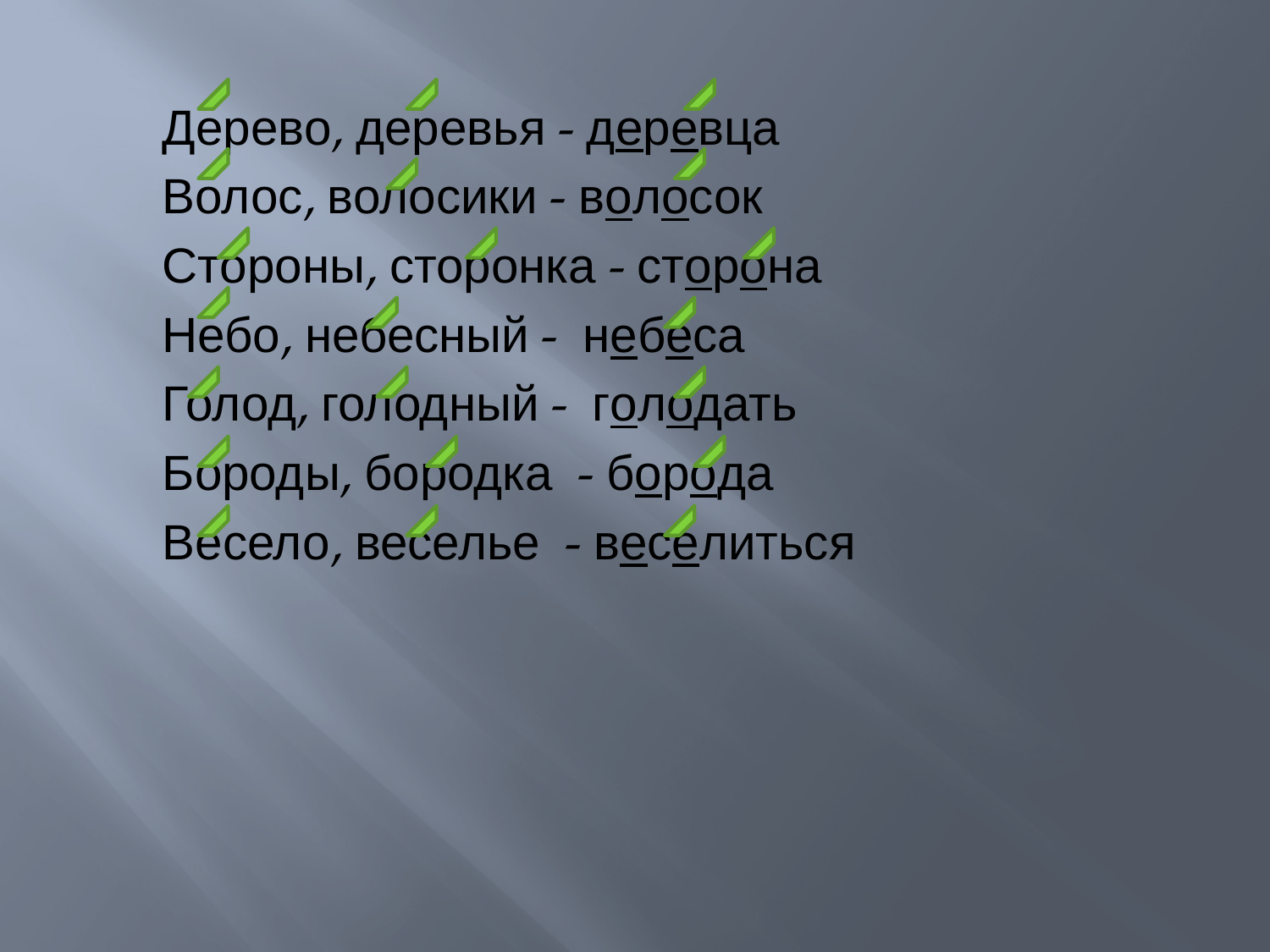

Дерево, деревья - деревца
     Волос, волосики - волосок
     Стороны, сторонка - сторона
     Небо, небесный -  небеса
     Голод, голодный -  голодать
     Бороды, бородка  - борода
     Весело, веселье  - веселиться